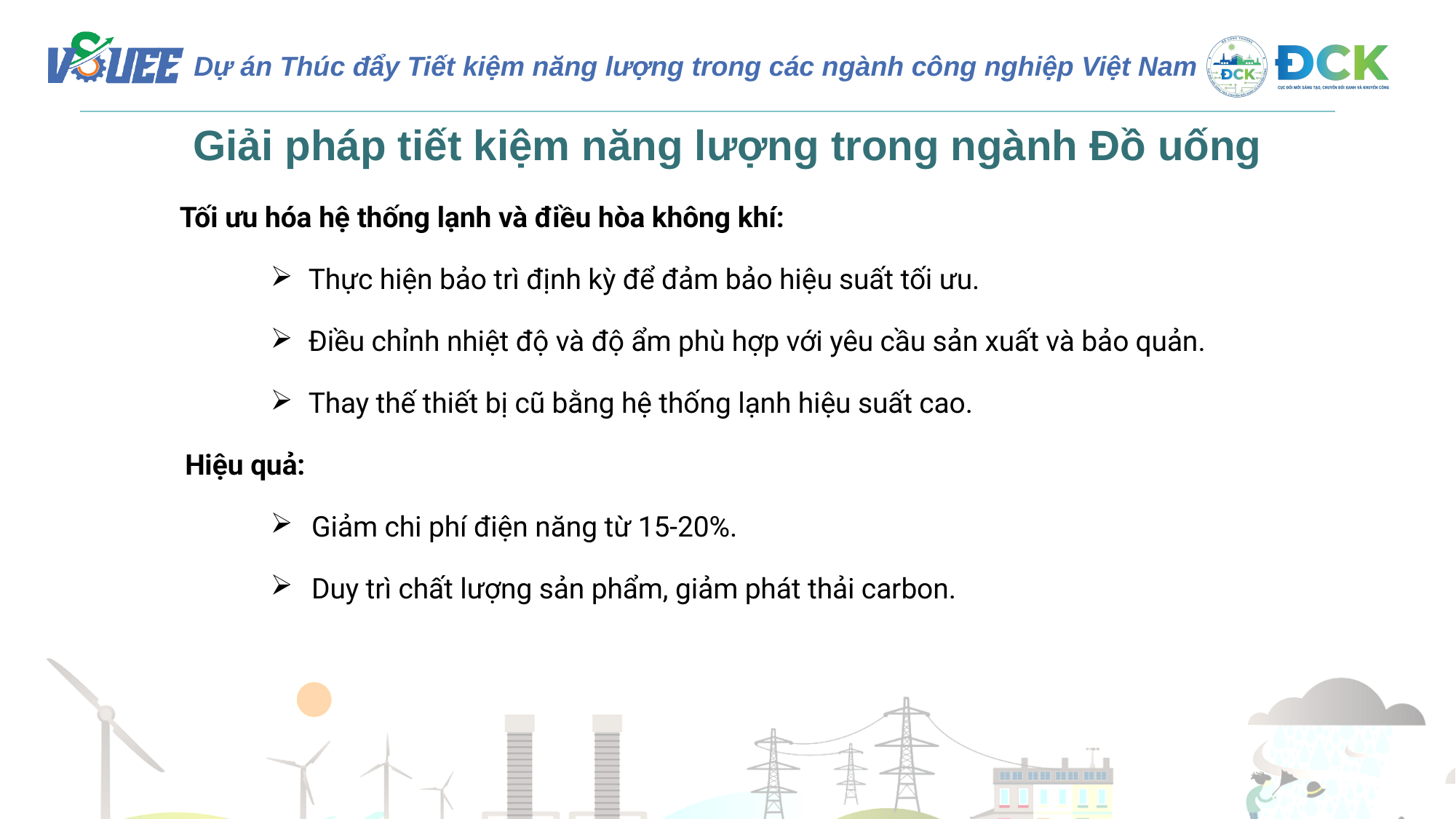

Giải pháp tiết kiệm năng lượng trong ngành Đồ uống
Tối ưu hóa hệ thống lạnh và điều hòa không khí:
Thực hiện bảo trì định kỳ để đảm bảo hiệu suất tối ưu.
Điều chỉnh nhiệt độ và độ ẩm phù hợp với yêu cầu sản xuất và bảo quản.
Thay thế thiết bị cũ bằng hệ thống lạnh hiệu suất cao.
Hiệu quả:
Giảm chi phí điện năng từ 15-20%.
Duy trì chất lượng sản phẩm, giảm phát thải carbon.